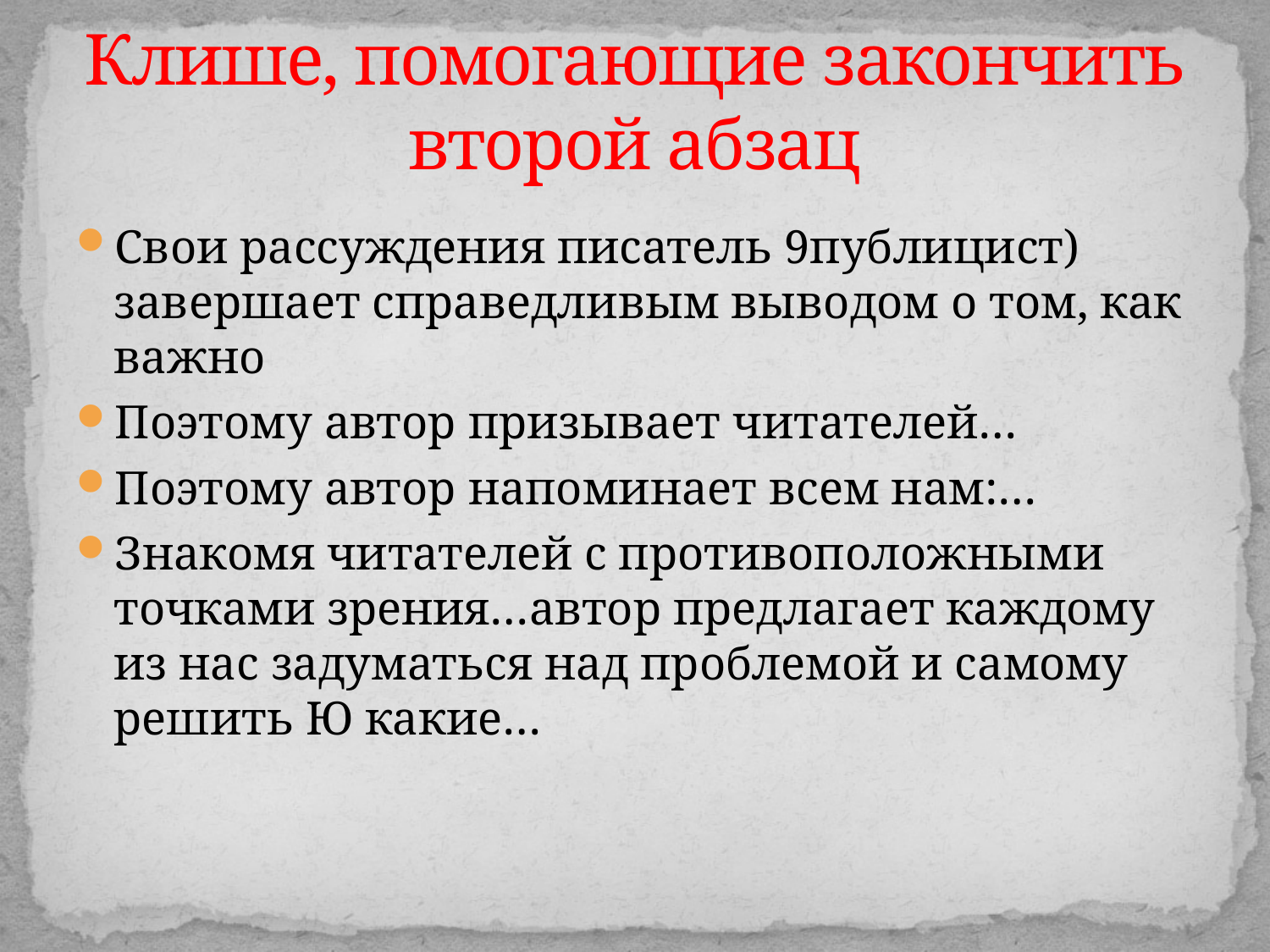

# Клише, помогающие закончить второй абзац
Свои рассуждения писатель 9публицист) завершает справедливым выводом о том, как важно
Поэтому автор призывает читателей…
Поэтому автор напоминает всем нам:…
Знакомя читателей с противоположными точками зрения…автор предлагает каждому из нас задуматься над проблемой и самому решить Ю какие…